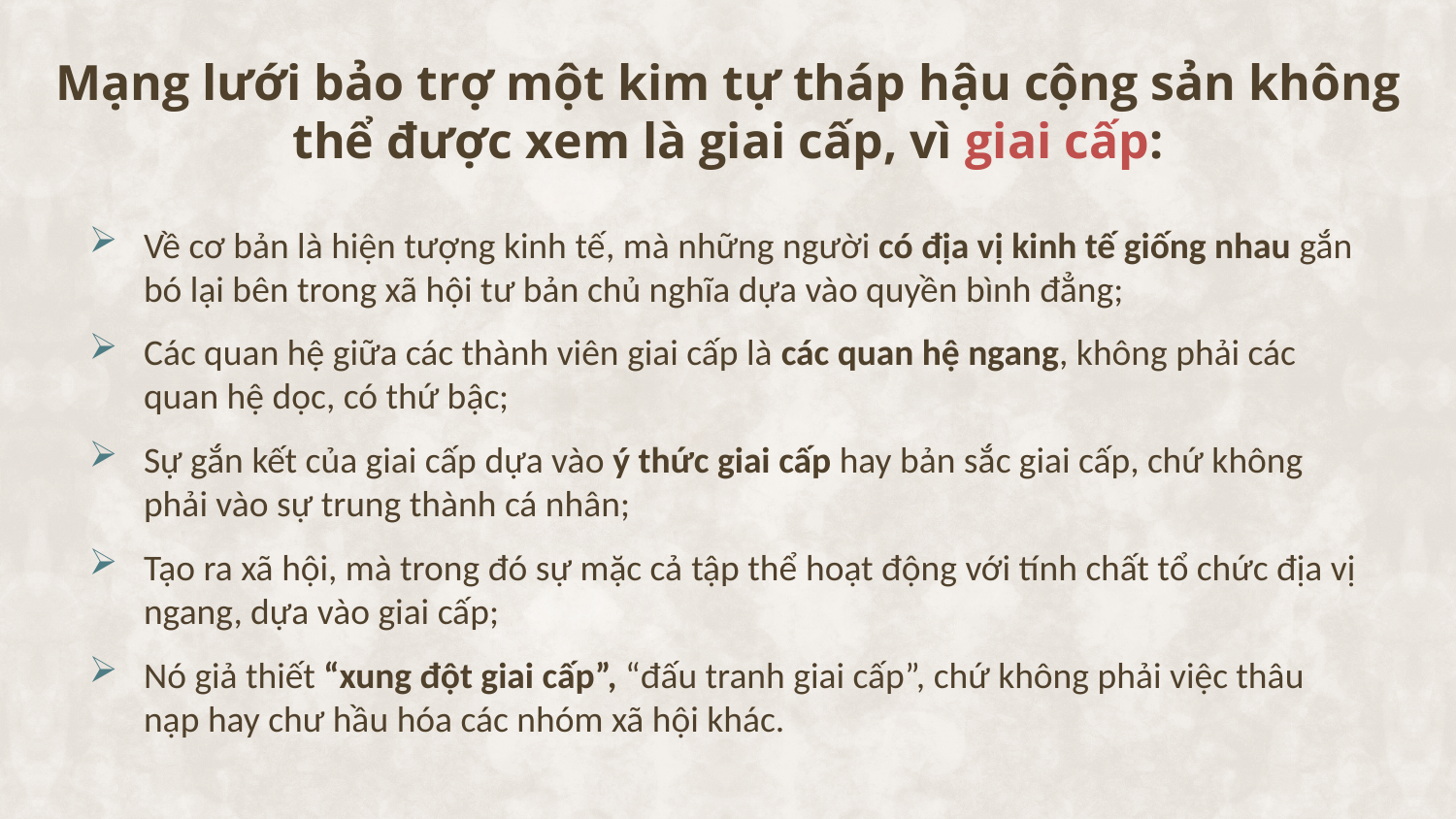

# Mạng lưới bảo trợ một kim tự tháp hậu cộng sản không thể được xem là giai cấp, vì giai cấp:
Về cơ bản là hiện tượng kinh tế, mà những người có địa vị kinh tế giống nhau gắn bó lại bên trong xã hội tư bản chủ nghĩa dựa vào quyền bình đẳng;
Các quan hệ giữa các thành viên giai cấp là các quan hệ ngang, không phải các quan hệ dọc, có thứ bậc;
Sự gắn kết của giai cấp dựa vào ý thức giai cấp hay bản sắc giai cấp, chứ không phải vào sự trung thành cá nhân;
Tạo ra xã hội, mà trong đó sự mặc cả tập thể hoạt động với tính chất tổ chức địa vị ngang, dựa vào giai cấp;
Nó giả thiết “xung đột giai cấp”, “đấu tranh giai cấp”, chứ không phải việc thâu nạp hay chư hầu hóa các nhóm xã hội khác.